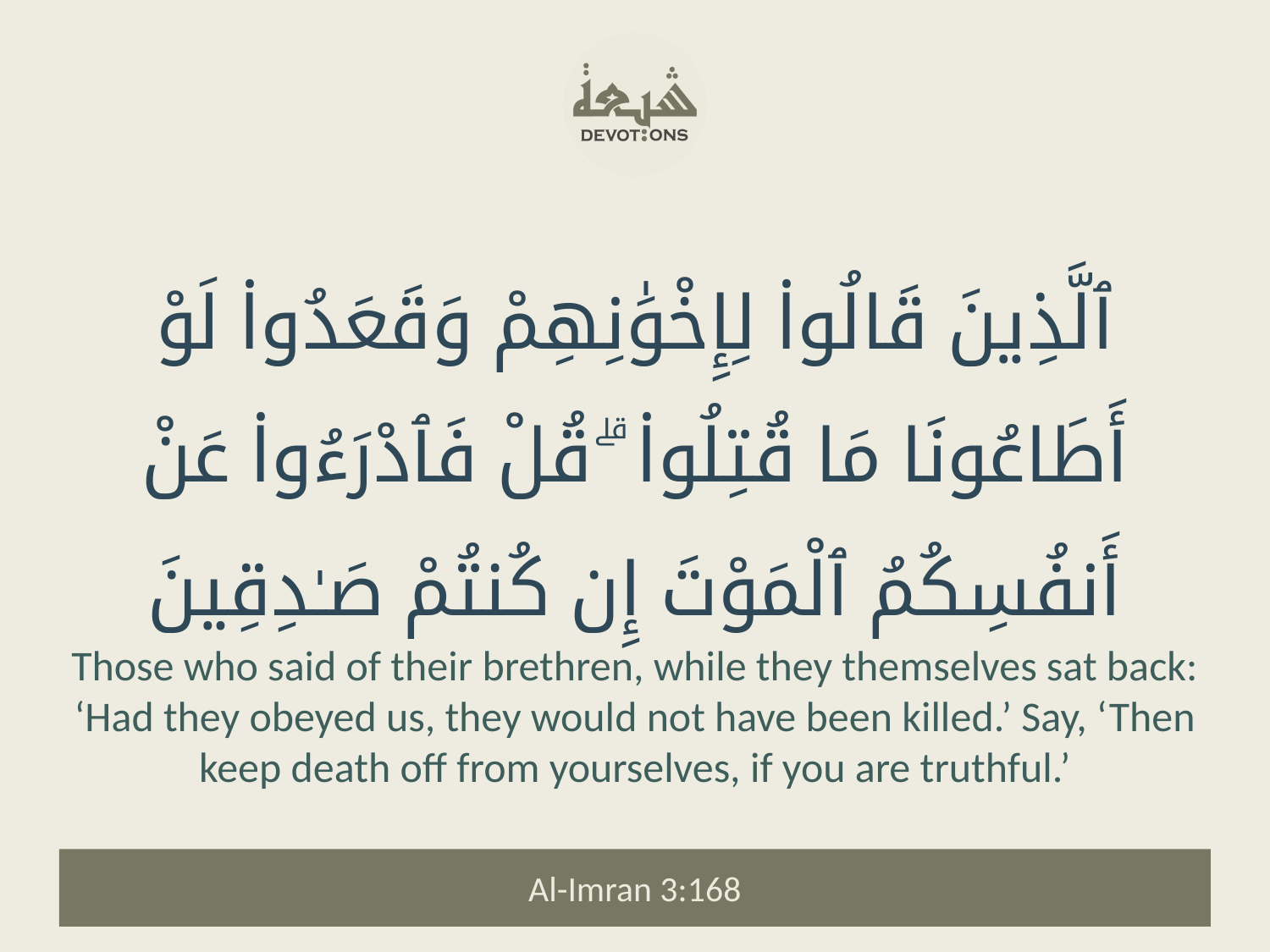

ٱلَّذِينَ قَالُوا۟ لِإِخْوَٰنِهِمْ وَقَعَدُوا۟ لَوْ أَطَاعُونَا مَا قُتِلُوا۟ ۗ قُلْ فَٱدْرَءُوا۟ عَنْ أَنفُسِكُمُ ٱلْمَوْتَ إِن كُنتُمْ صَـٰدِقِينَ
Those who said of their brethren, while they themselves sat back: ‘Had they obeyed us, they would not have been killed.’ Say, ‘Then keep death off from yourselves, if you are truthful.’
Al-Imran 3:168